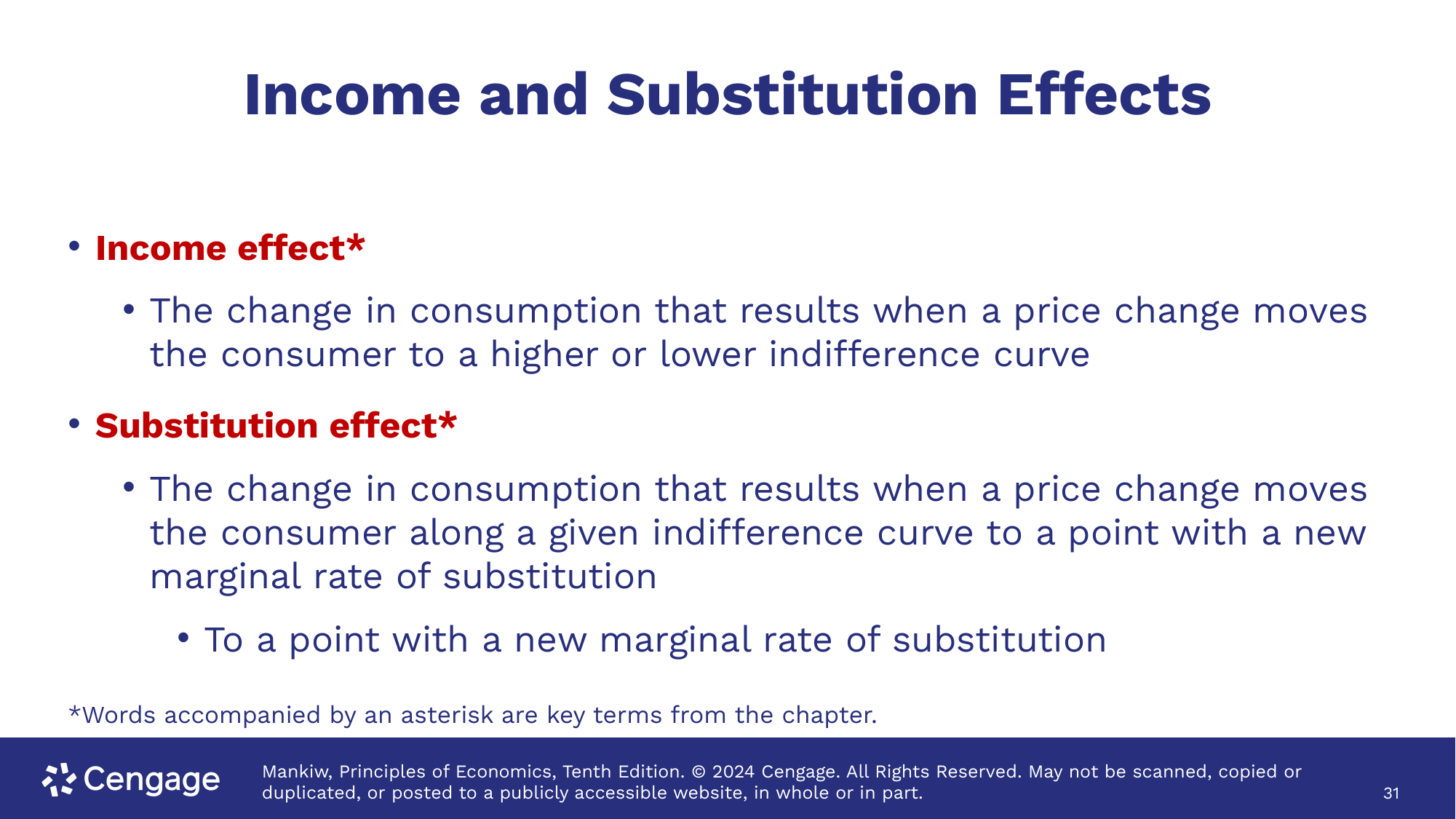

# Income and Substitution Effects
Income effect*
The change in consumption that results when a price change moves the consumer to a higher or lower indifference curve
Substitution effect*
The change in consumption that results when a price change moves the consumer along a given indifference curve to a point with a new marginal rate of substitution
To a point with a new marginal rate of substitution
*Words accompanied by an asterisk are key terms from the chapter.